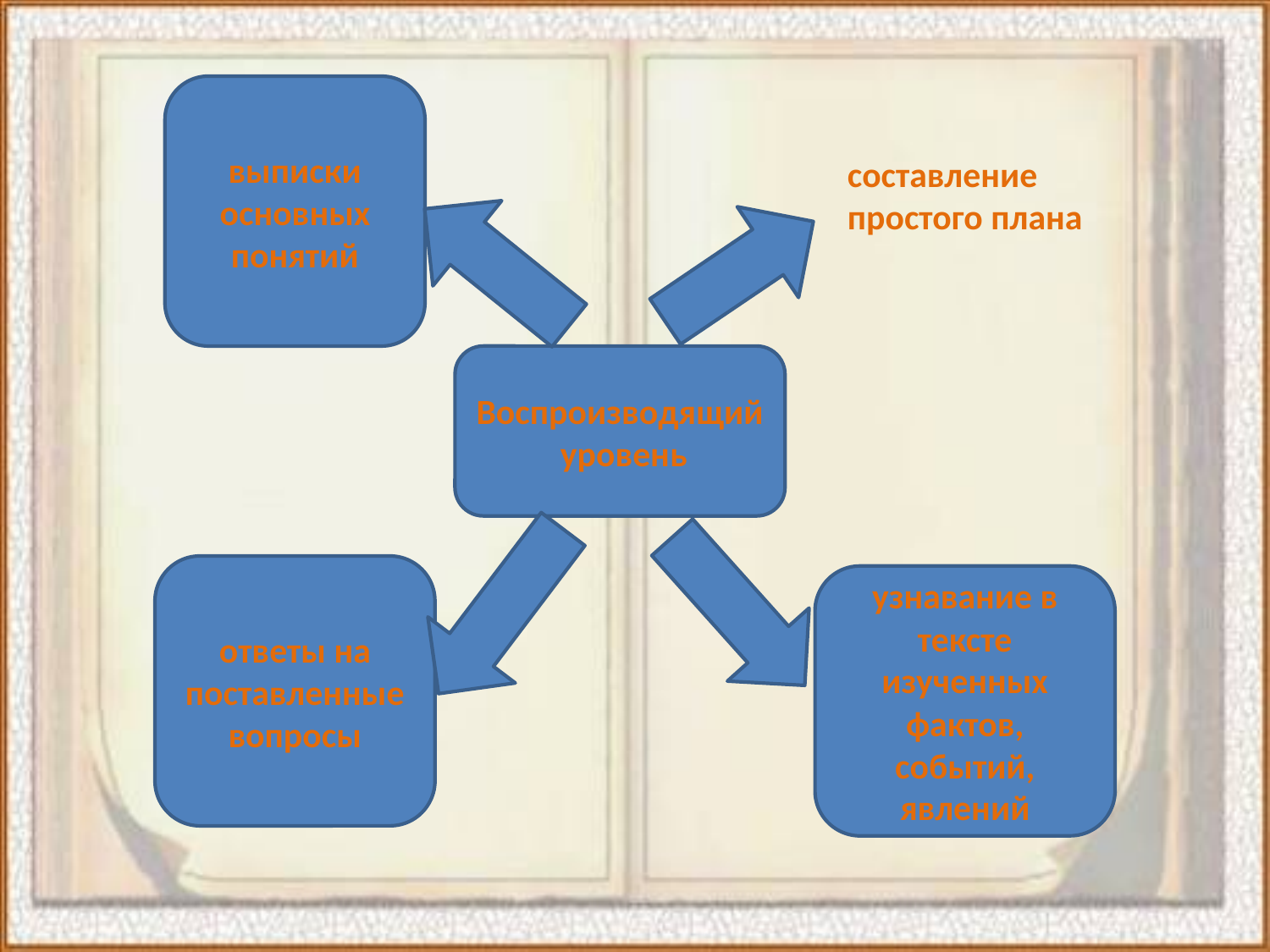

выписки основных понятий

составление простого плана

Воспроизводящий  уровень

ответы на поставленные вопросы
узнавание в тексте изученных фактов, событий, явлений